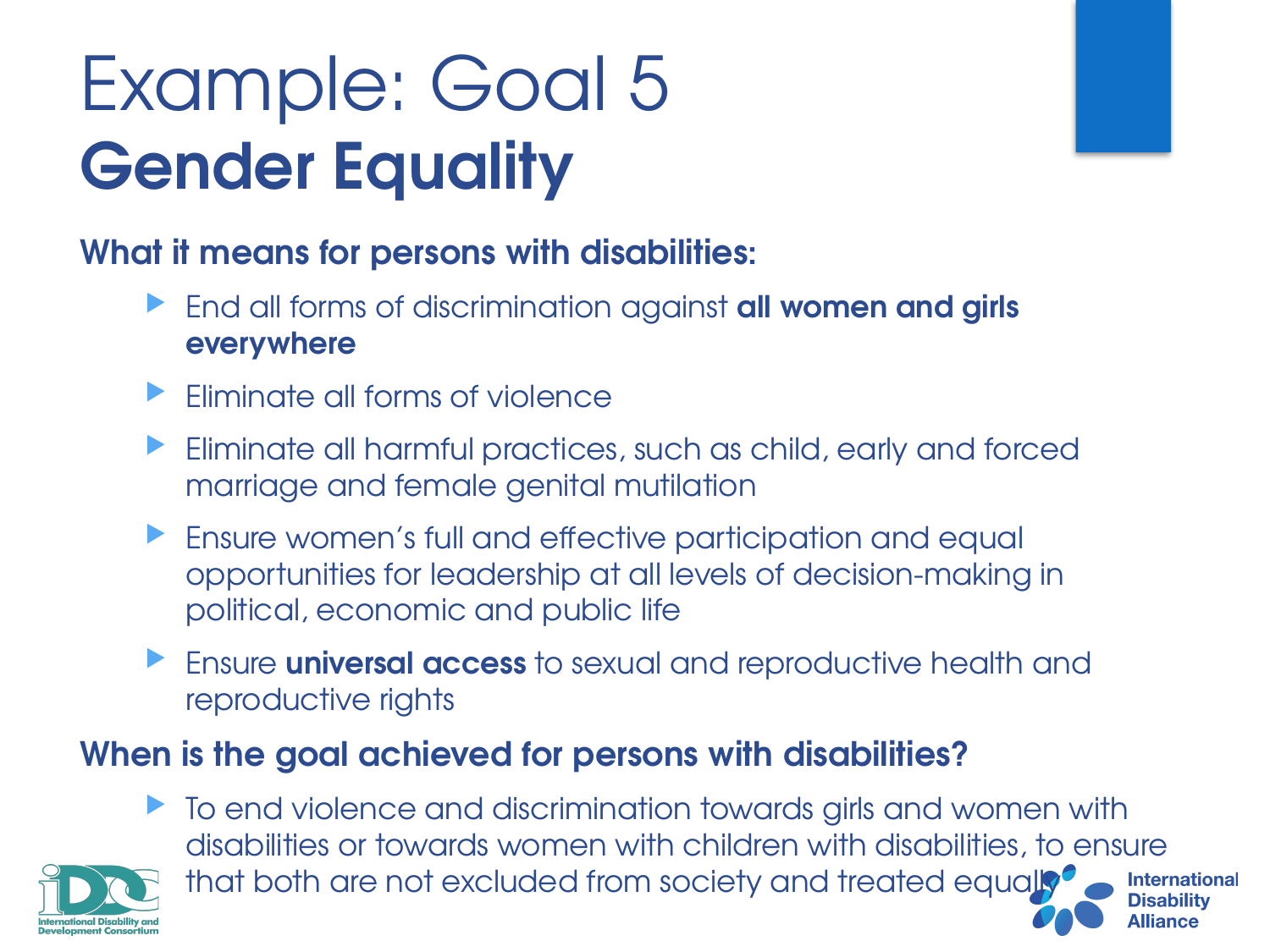

# Example: Goal 5 Gender Equality
What it means for persons with disabilities:
End all forms of discrimination against all women and girls everywhere
Eliminate all forms of violence
Eliminate all harmful practices, such as child, early and forced marriage and female genital mutilation
Ensure women’s full and effective participation and equal opportunities for leadership at all levels of decision-making in political, economic and public life
Ensure universal access to sexual and reproductive health and reproductive rights
When is the goal achieved for persons with disabilities?
To end violence and discrimination towards girls and women with disabilities or towards women with children with disabilities, to ensure that both are not excluded from society and treated equally